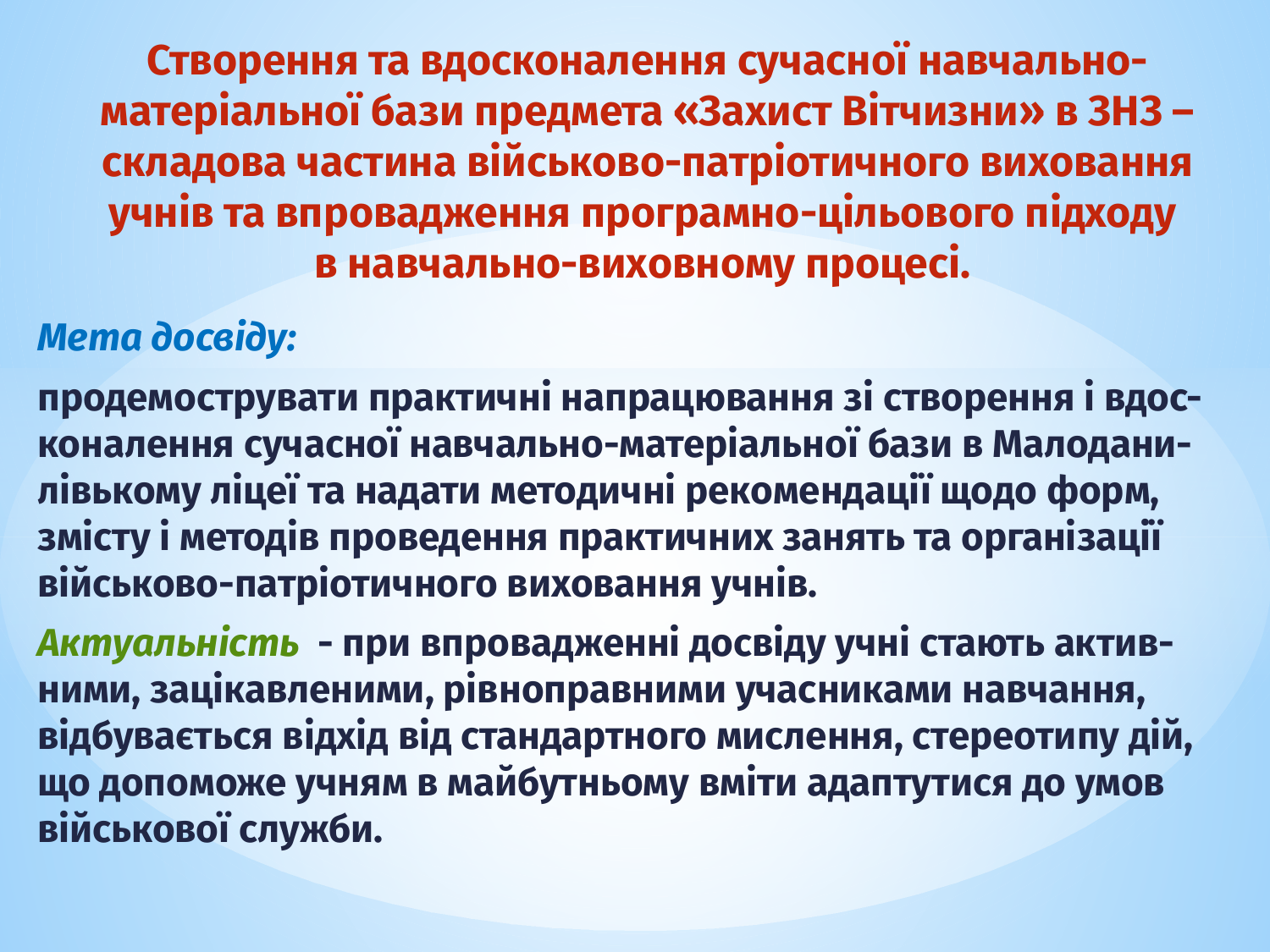

# Створення та вдосконалення сучасної навчально-матеріальної бази предмета «Захист Вітчизни» в ЗНЗ – складова частина військово-патріотичного виховання учнів та впровадження програмно-цільового підходу в навчально-виховному процесі.
Мета досвіду:
продемострувати практичні напрацювання зі створення і вдос- коналення сучасної навчально-матеріальної бази в Малодани- лівькому ліцеї та надати методичні рекомендації щодо форм, змісту і методів проведення практичних занять та організації військово-патріотичного виховання учнів.
Актуальність  - при впровадженні досвіду учні стають актив- ними, зацікавленими, рівноправними учасниками навчання, відбувається відхід від стандартного мислення, стереотипу дій, що допоможе учням в майбутньому вміти адаптутися до умов військової служби.